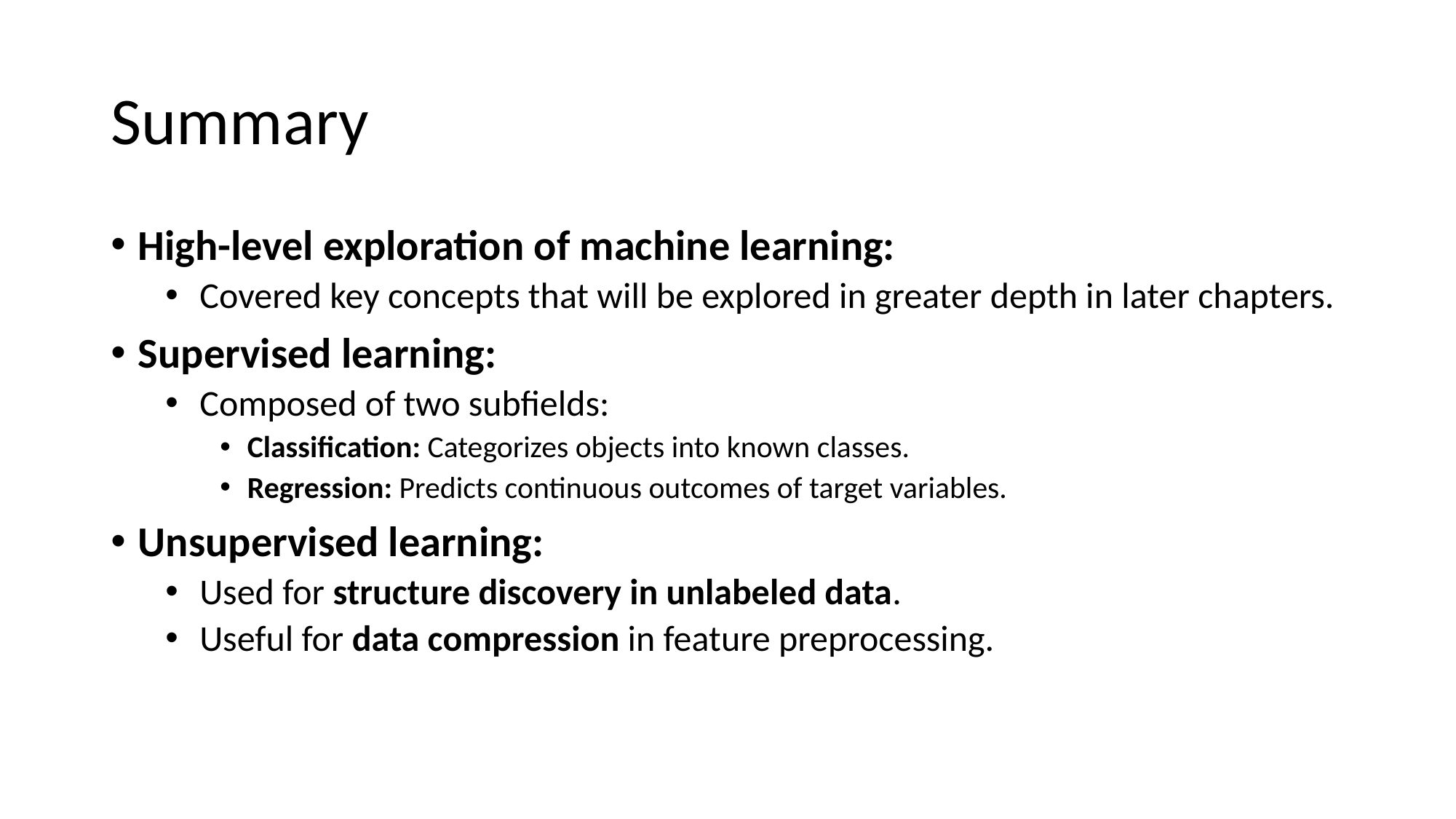

# Summary
High-level exploration of machine learning:
Covered key concepts that will be explored in greater depth in later chapters.
Supervised learning:
Composed of two subfields:
Classification: Categorizes objects into known classes.
Regression: Predicts continuous outcomes of target variables.
Unsupervised learning:
Used for structure discovery in unlabeled data.
Useful for data compression in feature preprocessing.